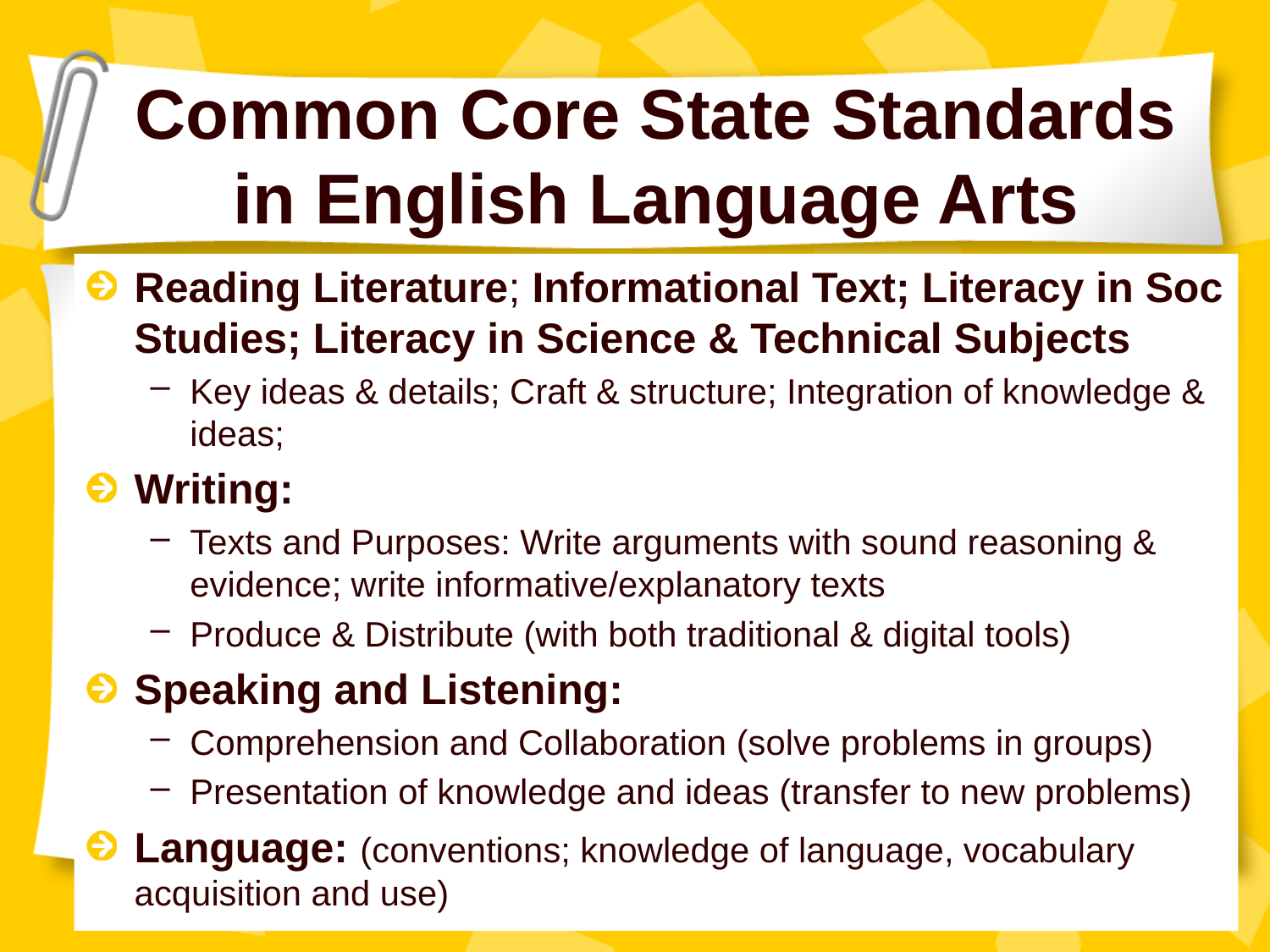

# Common Core State Standards in English Language Arts
Reading Literature; Informational Text; Literacy in Soc Studies; Literacy in Science & Technical Subjects
Key ideas & details; Craft & structure; Integration of knowledge & ideas;
Writing:
Texts and Purposes: Write arguments with sound reasoning & evidence; write informative/explanatory texts
Produce & Distribute (with both traditional & digital tools)
Speaking and Listening:
Comprehension and Collaboration (solve problems in groups)
Presentation of knowledge and ideas (transfer to new problems)
Language: (conventions; knowledge of language, vocabulary acquisition and use)